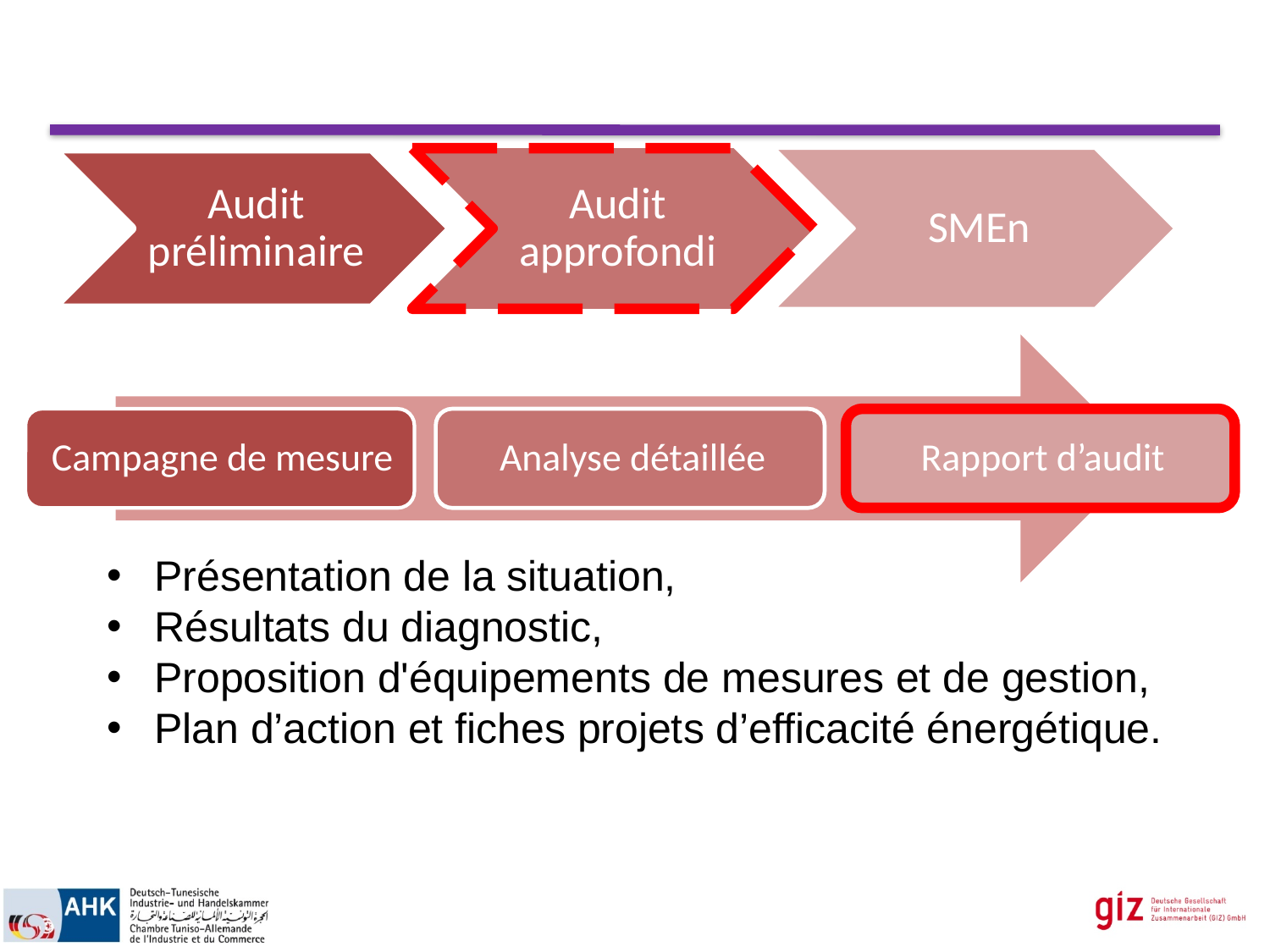

#
Audit préliminaire
Audit approfondi
SMEn

Campagne de mesure
Analyse détaillée
Rapport d’audit
Présentation de la situation,
Résultats du diagnostic,
Proposition d'équipements de mesures et de gestion,
Plan d’action et fiches projets d’efficacité énergétique.